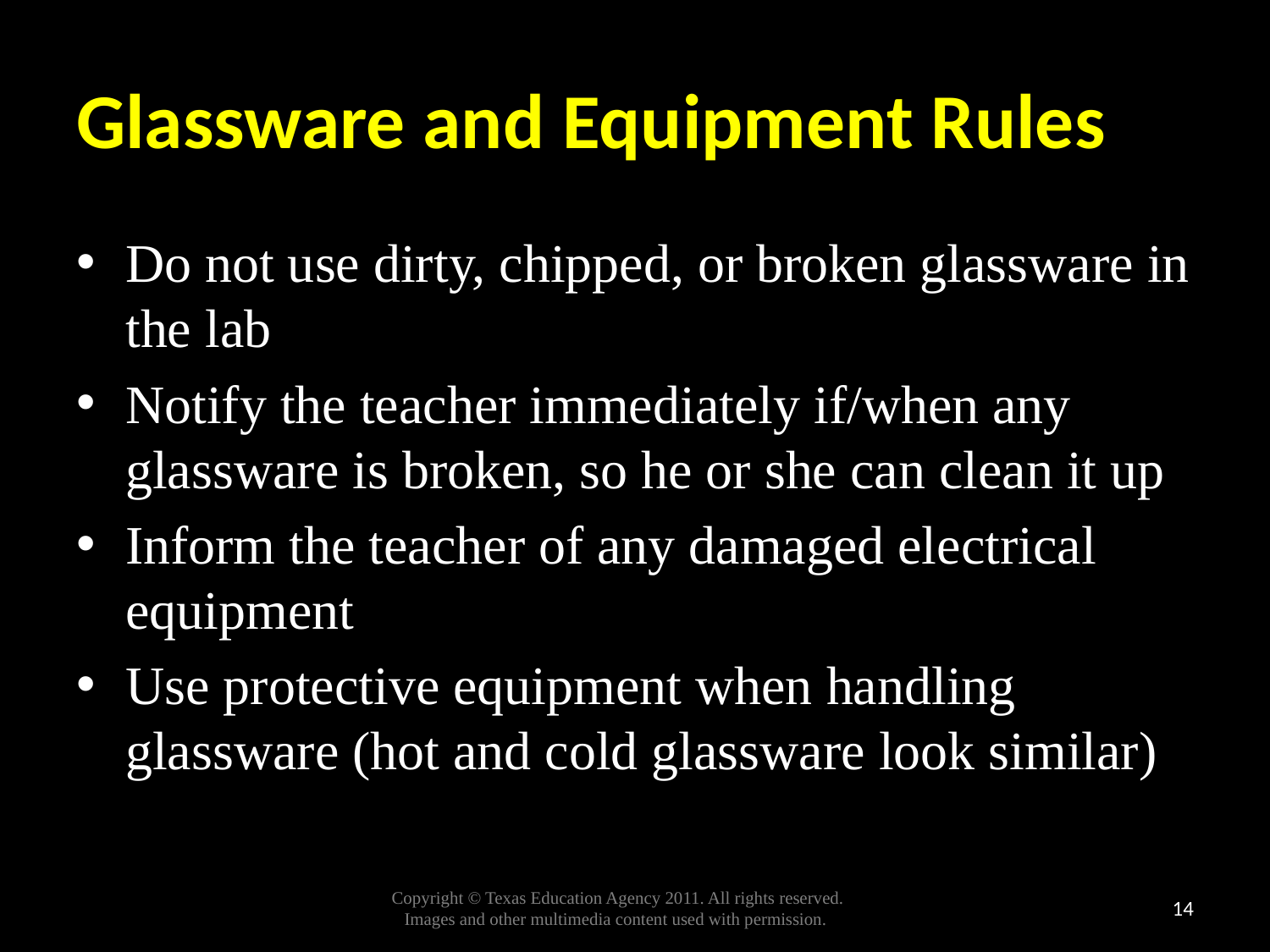

# Glassware and Equipment Rules
Do not use dirty, chipped, or broken glassware in the lab
Notify the teacher immediately if/when any glassware is broken, so he or she can clean it up
Inform the teacher of any damaged electrical equipment
Use protective equipment when handling glassware (hot and cold glassware look similar)
14